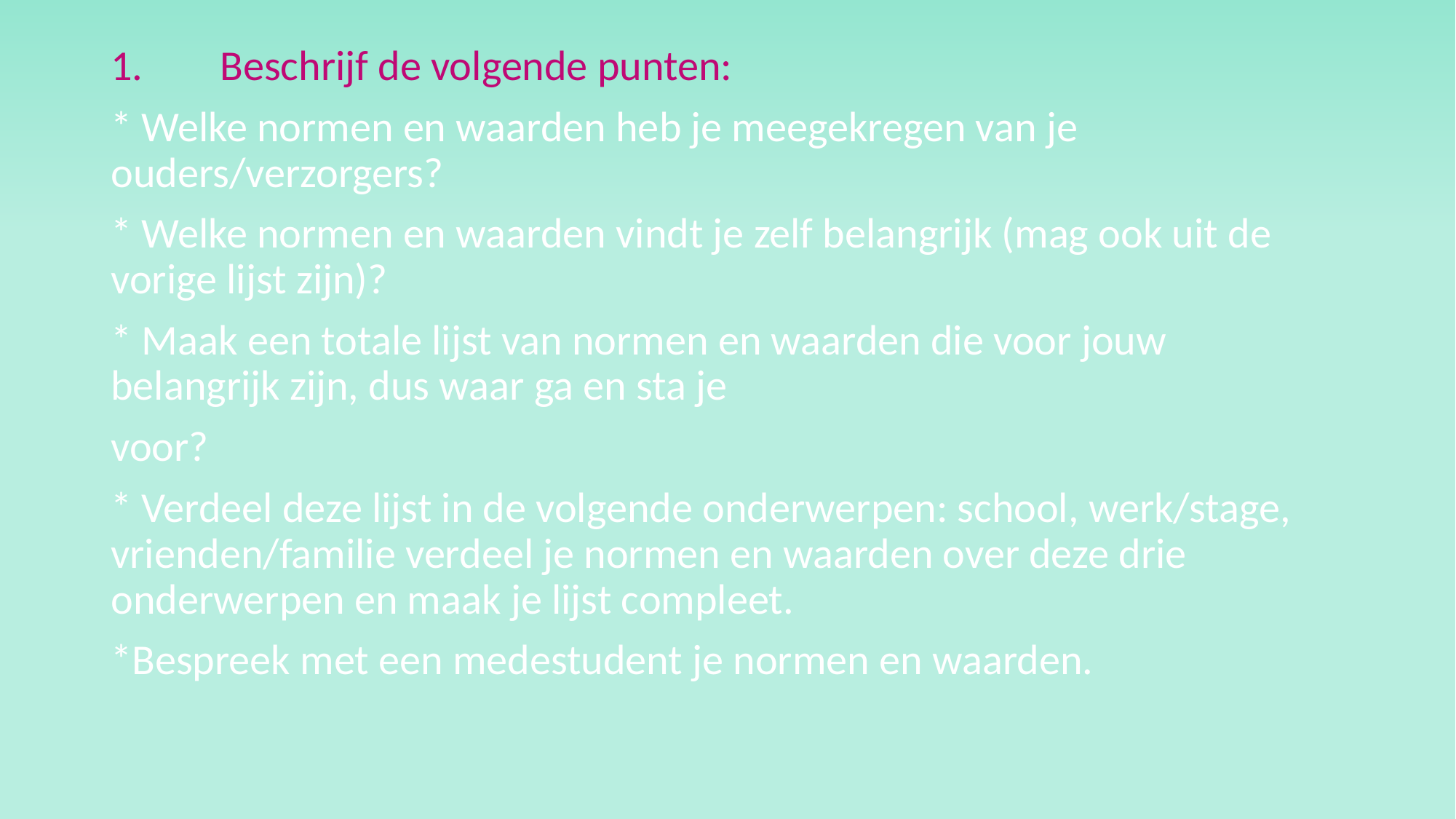

1.	Beschrijf de volgende punten:
* Welke normen en waarden heb je meegekregen van je ouders/verzorgers?
* Welke normen en waarden vindt je zelf belangrijk (mag ook uit de vorige lijst zijn)?
* Maak een totale lijst van normen en waarden die voor jouw belangrijk zijn, dus waar ga en sta je
voor?
* Verdeel deze lijst in de volgende onderwerpen: school, werk/stage, vrienden/familie verdeel je normen en waarden over deze drie onderwerpen en maak je lijst compleet.
*Bespreek met een medestudent je normen en waarden.